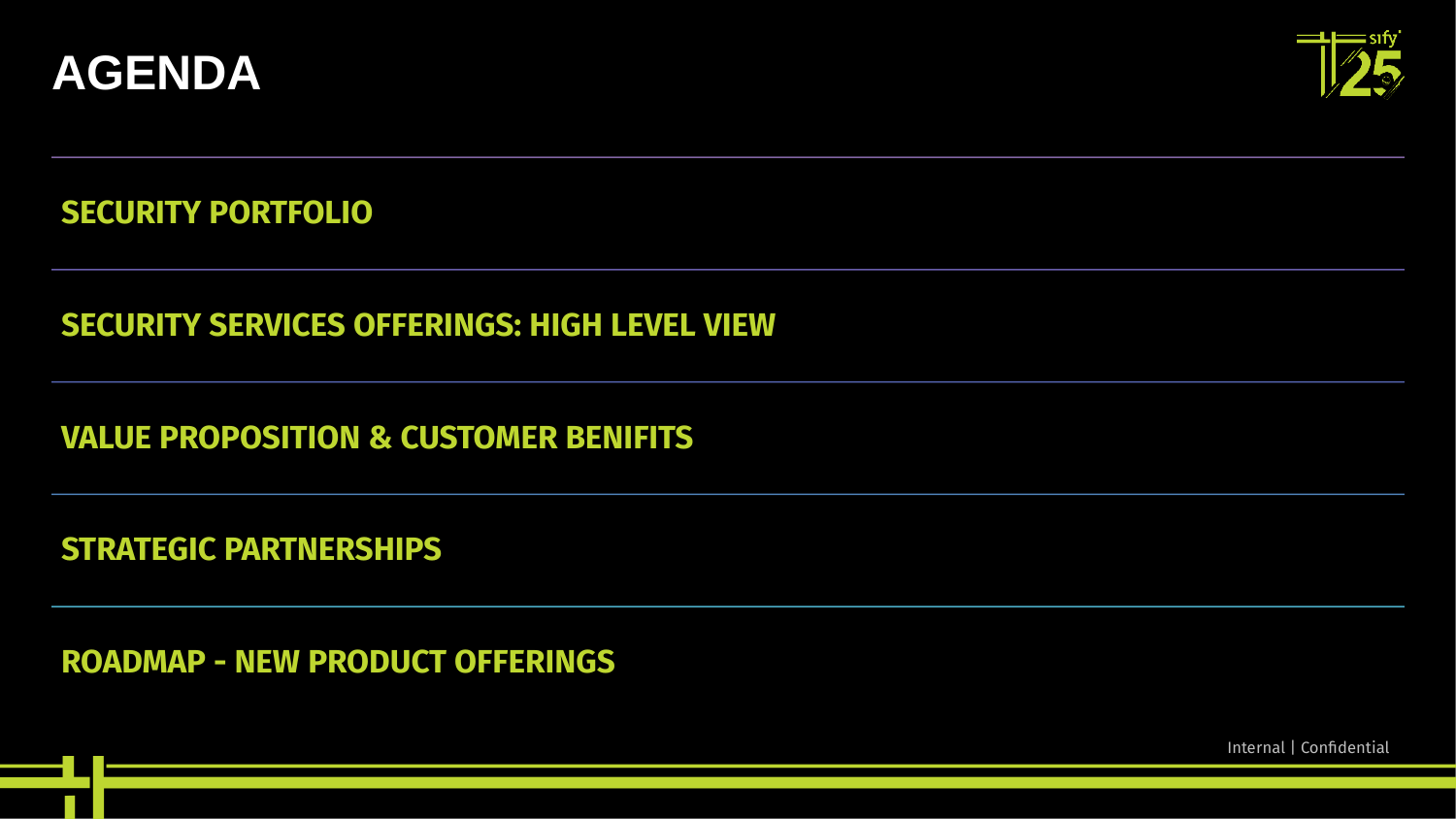

# agenda
SECURITY PORTFOLIO
SECURITY SERVICES OFFERINGS: HIGH LEVEL VIEW
VALUE PROPOSITION & CUSTOMER BENIFITS
STRATEGIC PARTNERSHIPS
ROADMAP - NEW PRODUCT OFFERINGS